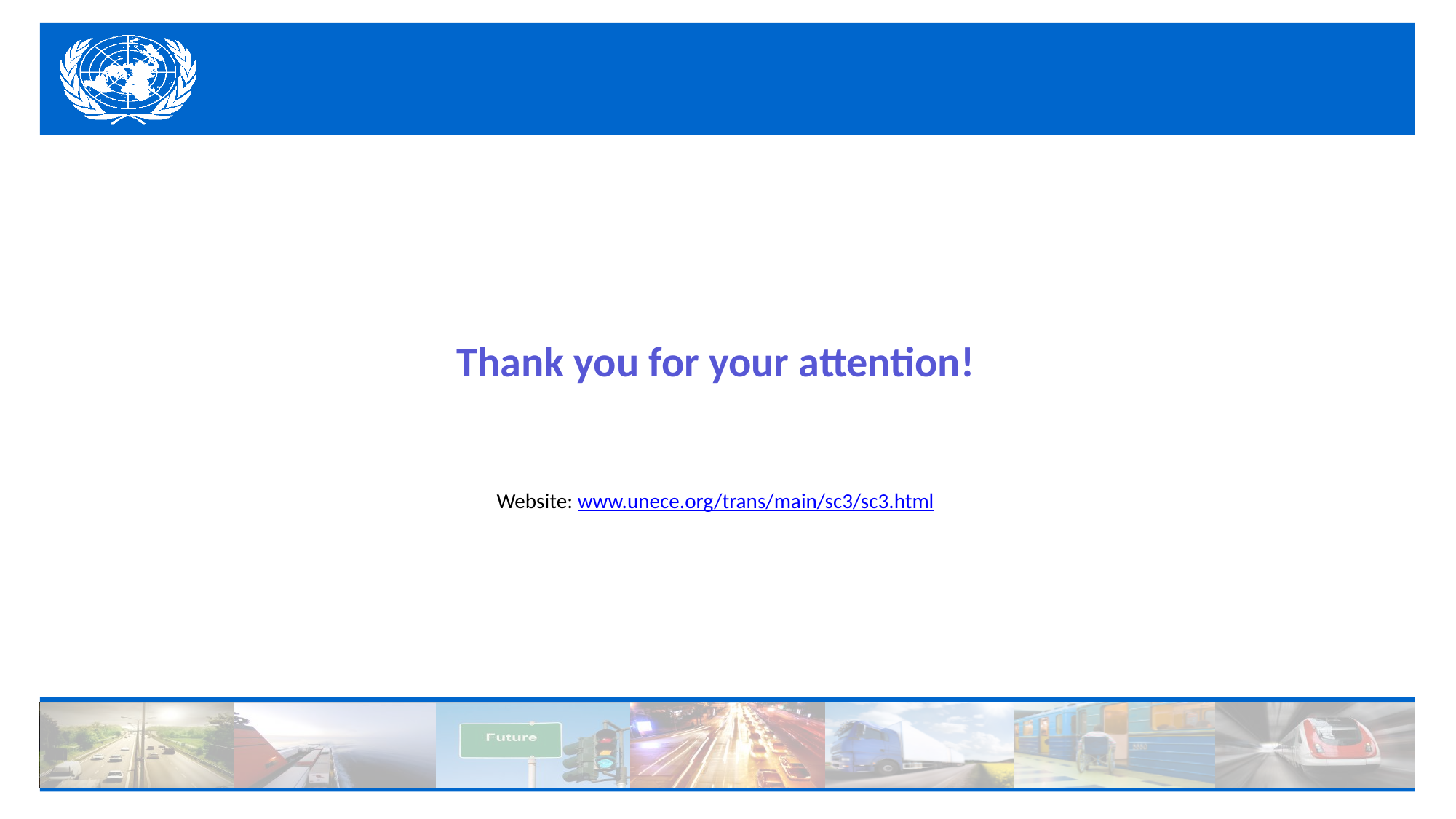

Thank you for your attention!

Website: www.unece.org/trans/main/sc3/sc3.html